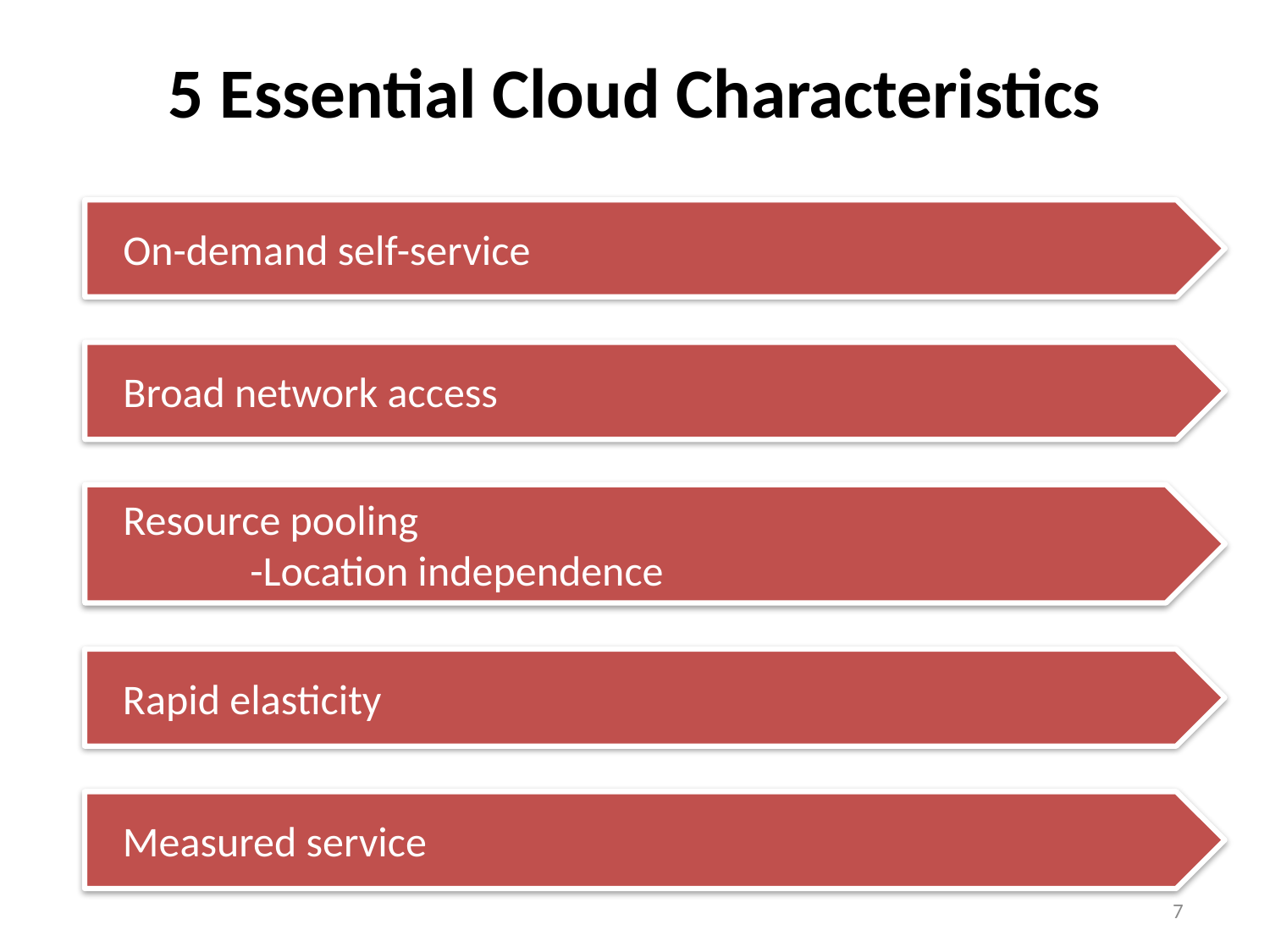

# 5 Essential Cloud Characteristics
On-demand self-service
Broad network access
Resource pooling
	-Location independence
Rapid elasticity
Measured service
7